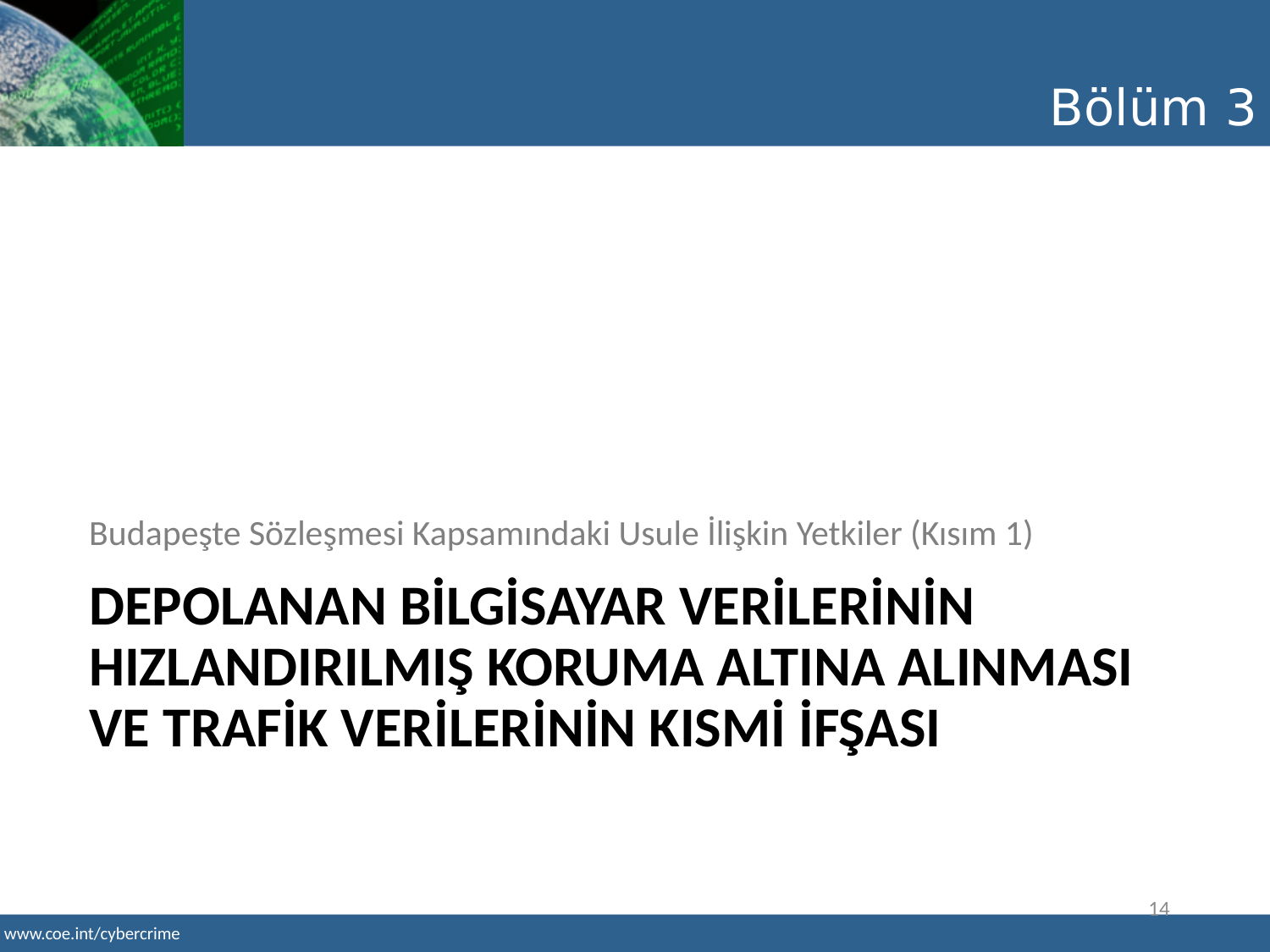

Bölüm 3

Budapeşte Sözleşmesi Kapsamındaki Usule İlişkin Yetkiler (Kısım 1)

# DEPOLANAN BİLGİSAYAR VERİLERİNİN HIZLANDIRILMIŞ KORUMA ALTINA ALINMASI ve trafİk verİlerİNİn kIsmİ İfşasI
14